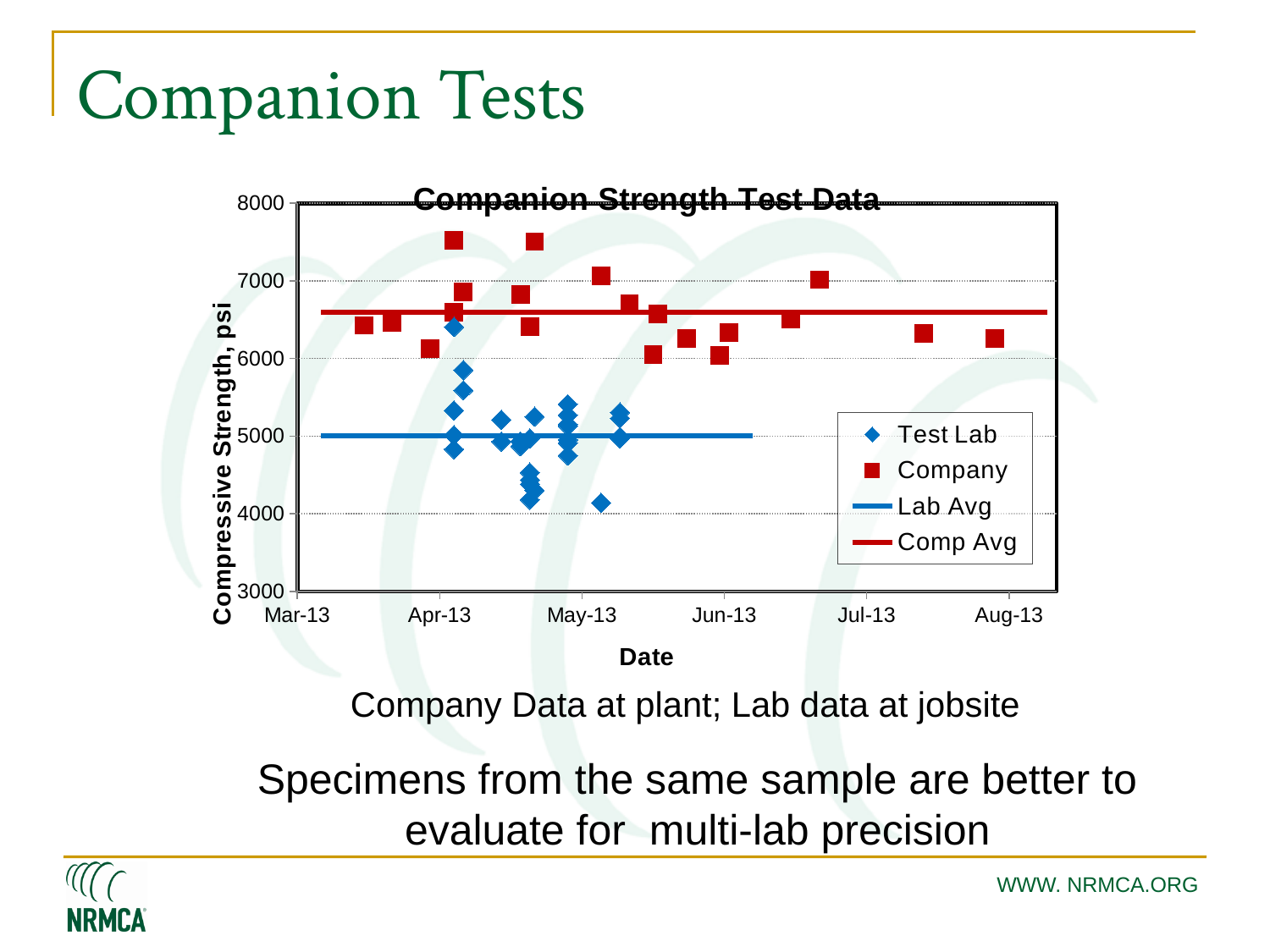

# Companion Tests

### Chart: Companion Strength Test Data

| Category | Test Lab | Company | Lab Avg | Comp Avg |
|---|---|---|---|---|
Company Data at plant; Lab data at jobsite
Specimens from the same sample are better to evaluate for  multi-lab precision